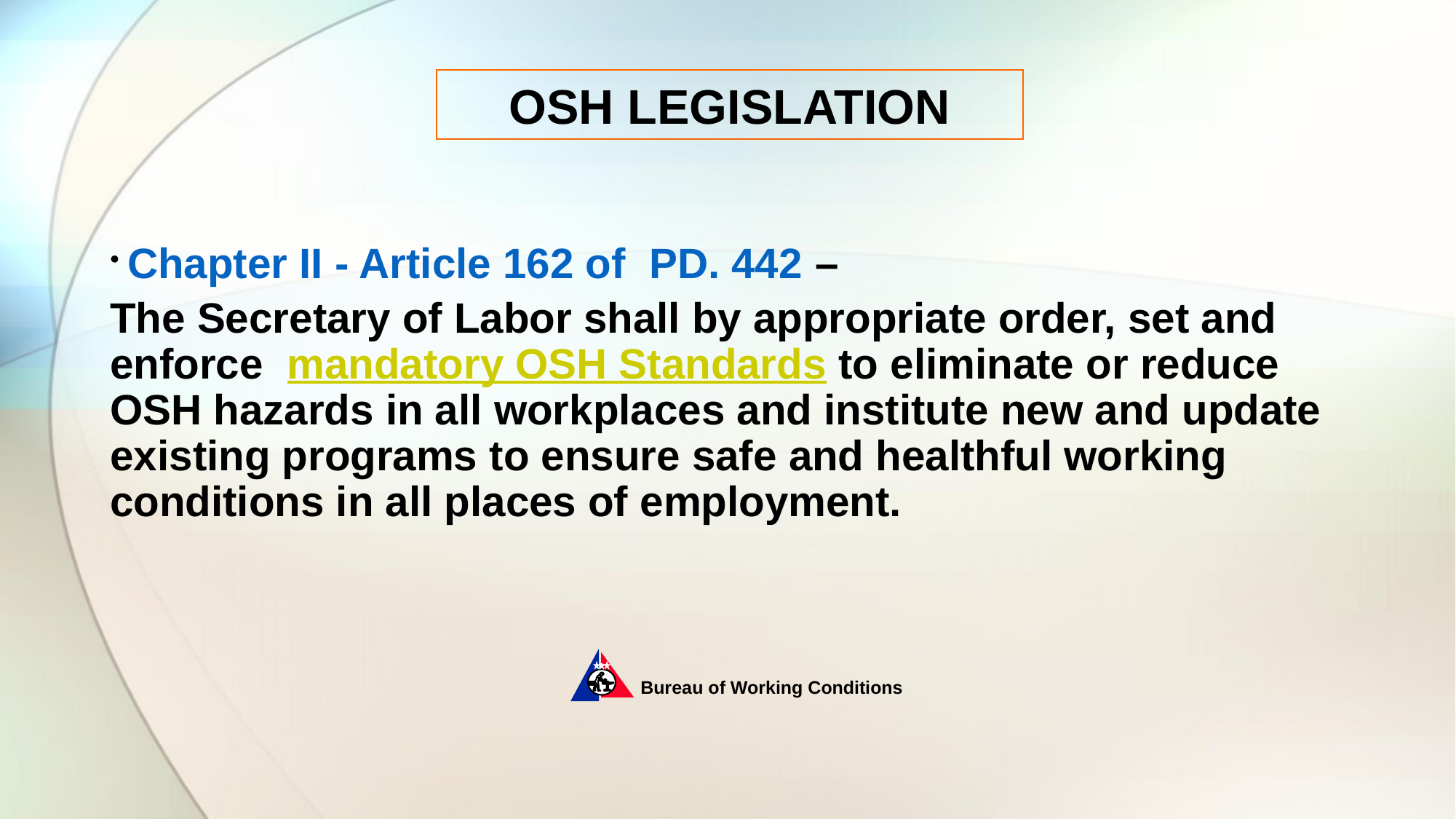

OSH LEGISLATION
 Chapter II - Article 162 of  PD. 442 –
The Secretary of Labor shall by appropriate order, set and enforce  mandatory OSH Standards to eliminate or reduce OSH hazards in all workplaces and institute new and update existing programs to ensure safe and healthful working conditions in all places of employment.

Bureau of Working Conditions